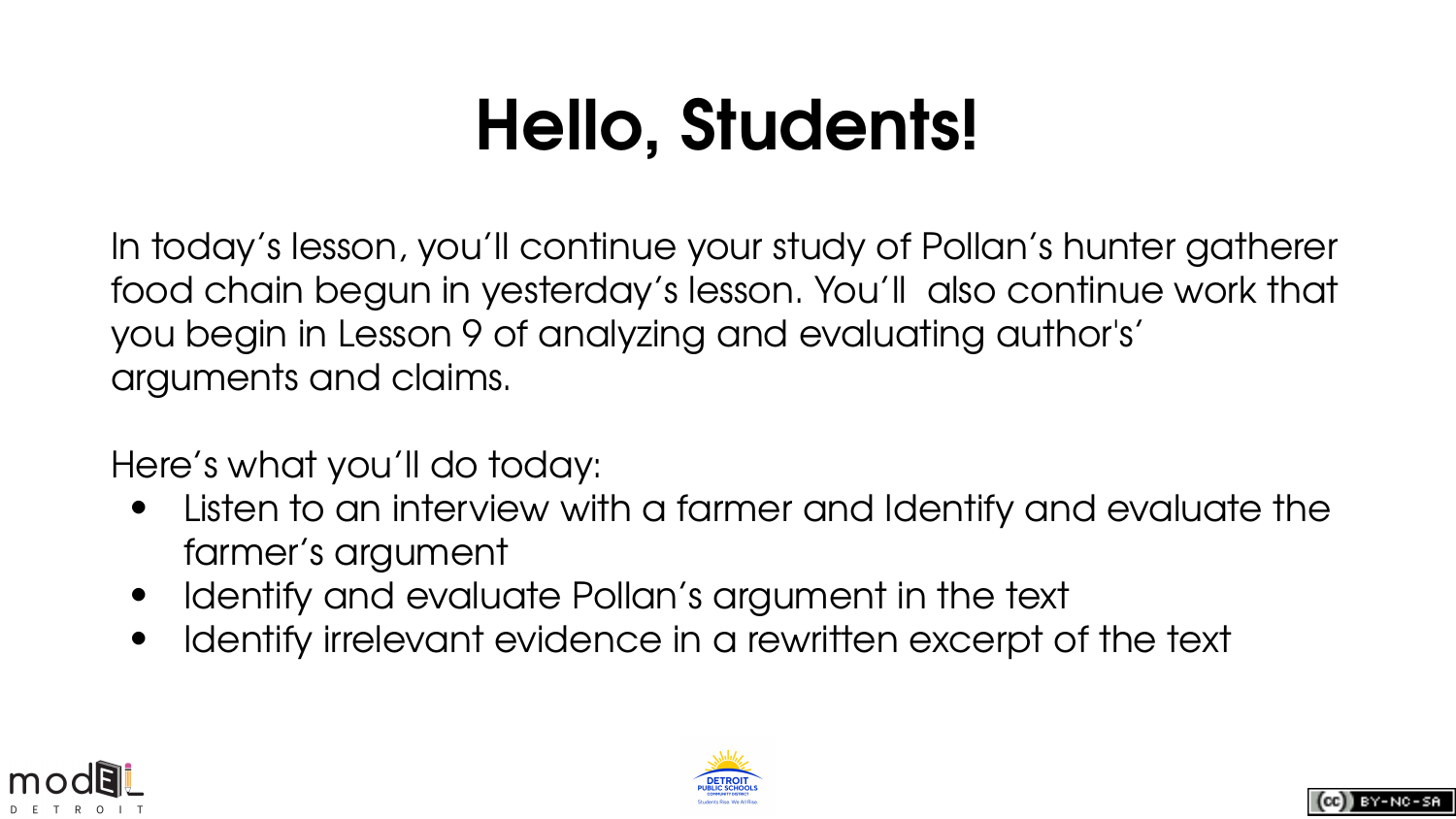

# Hello, Students!
In today’s lesson, you’ll continue your study of Pollan’s hunter gatherer food chain begun in yesterday’s lesson. You’ll  also continue work that you begin in Lesson 9 of analyzing and evaluating author's’ arguments and claims.

Here’s what you’ll do today:
Listen to an interview with a farmer and Identify and evaluate the farmer’s argument
Identify and evaluate Pollan’s argument in the text
Identify irrelevant evidence in a rewritten excerpt of the text